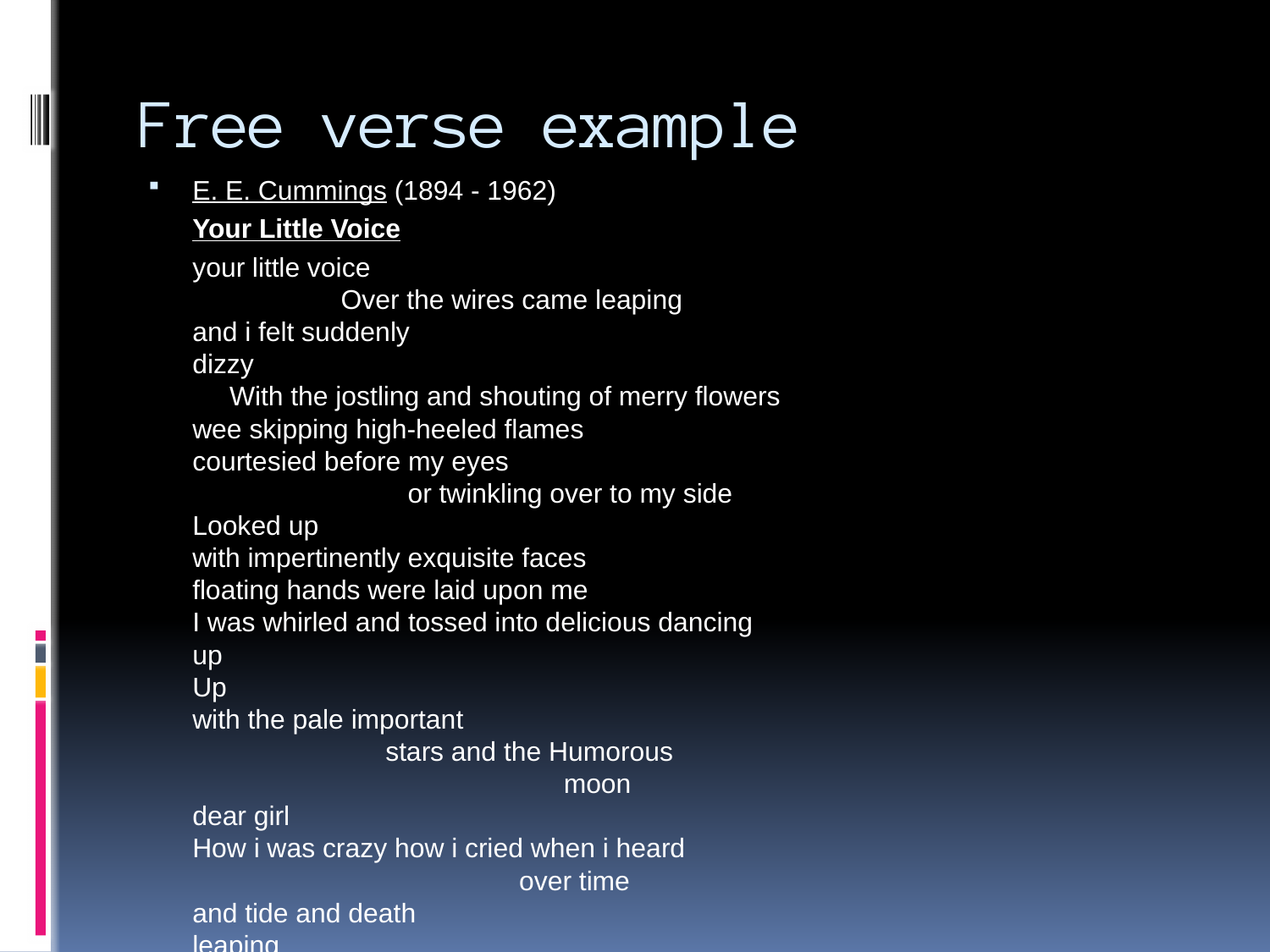

# Free verse example
E. E. Cummings (1894 - 1962)
	Your Little Voice
	your little voice
                    Over the wires came leaping
and i felt suddenly
dizzy
     With the jostling and shouting of merry flowers
wee skipping high-heeled flames
courtesied before my eyes
                             or twinkling over to my side
Looked up
with impertinently exquisite faces
floating hands were laid upon me
I was whirled and tossed into delicious dancing
up
Up
with the pale important
                          stars and the Humorous
                                                  moon
dear girl
How i was crazy how i cried when i heard
                                            over time
and tide and death
leaping
Sweetly
          your voice